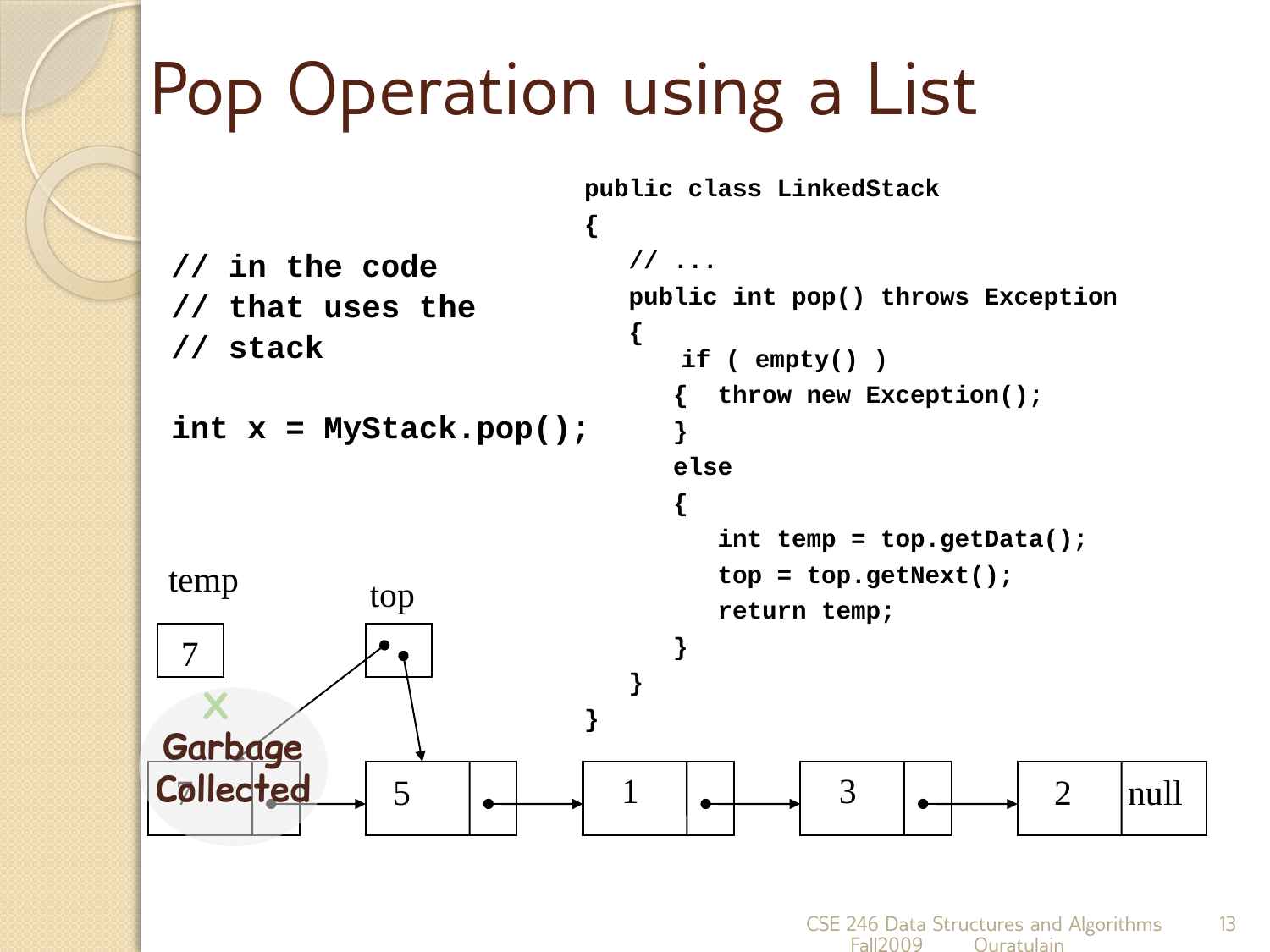

# Pop Operation using a List
public class LinkedStack
{
   // ...
   public int pop() throws Exception
   {
    if ( empty() )
      {  throw new Exception();
      }
      else
      {
         int temp = top.getData();
         top = top.getNext();
         return temp;
      }
   }
}
// in the code
// that uses the
// stack

int x = MyStack.pop();

temp

Garbage
Collected

1

3

7
5
2
null

top
7
X
CSE 246 Data Structures and Algorithms          Fall2009        Quratulain
13